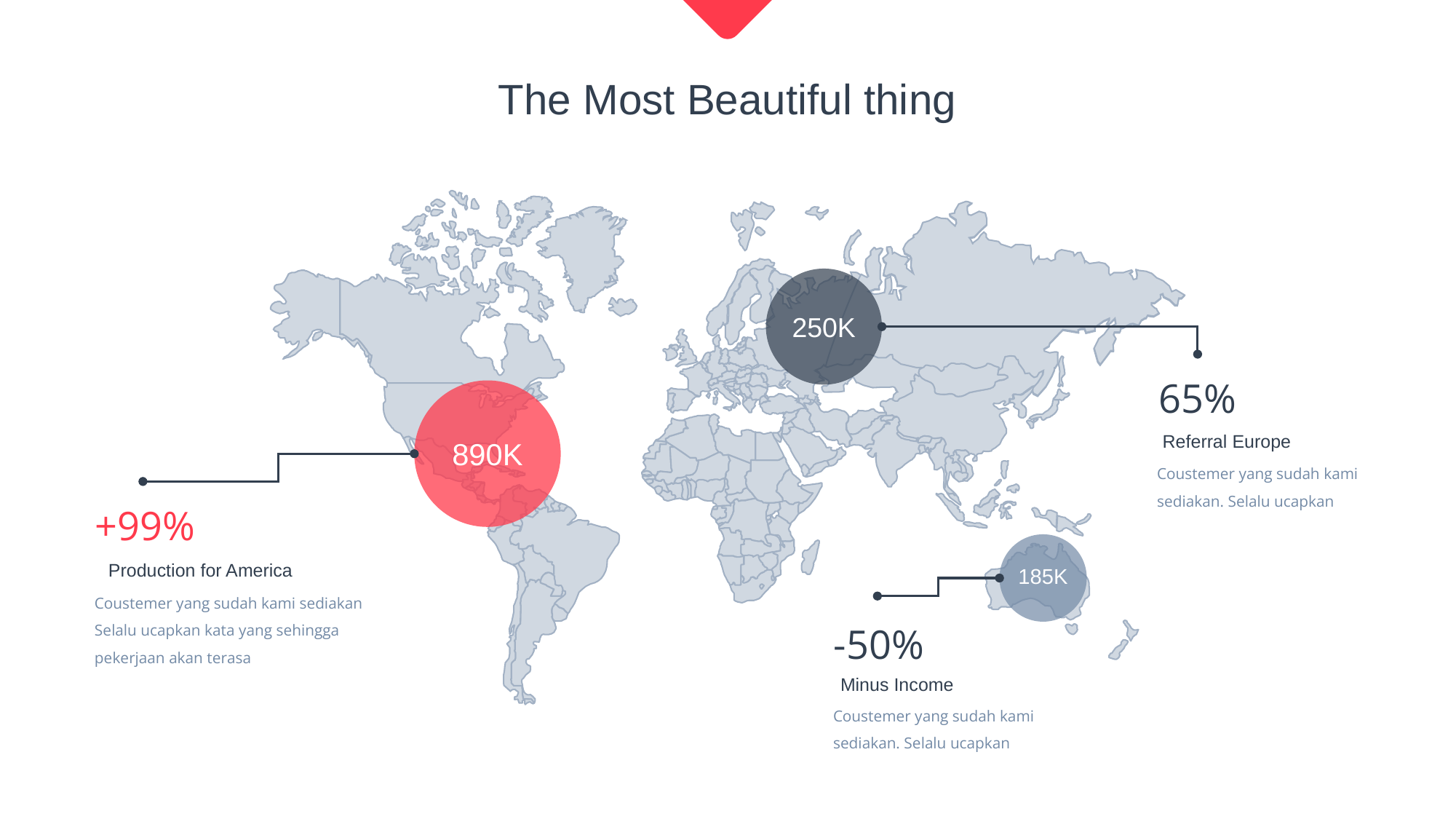

The Most Beautiful thing

250K
65%

Referral Europe
890K
Coustemer yang sudah kami sediakan. Selalu ucapkan
+99%

Production for America
185K
Coustemer yang sudah kami sediakan Selalu ucapkan kata yang sehingga pekerjaan akan terasa
-50%
Minus Income
Coustemer yang sudah kami sediakan. Selalu ucapkan